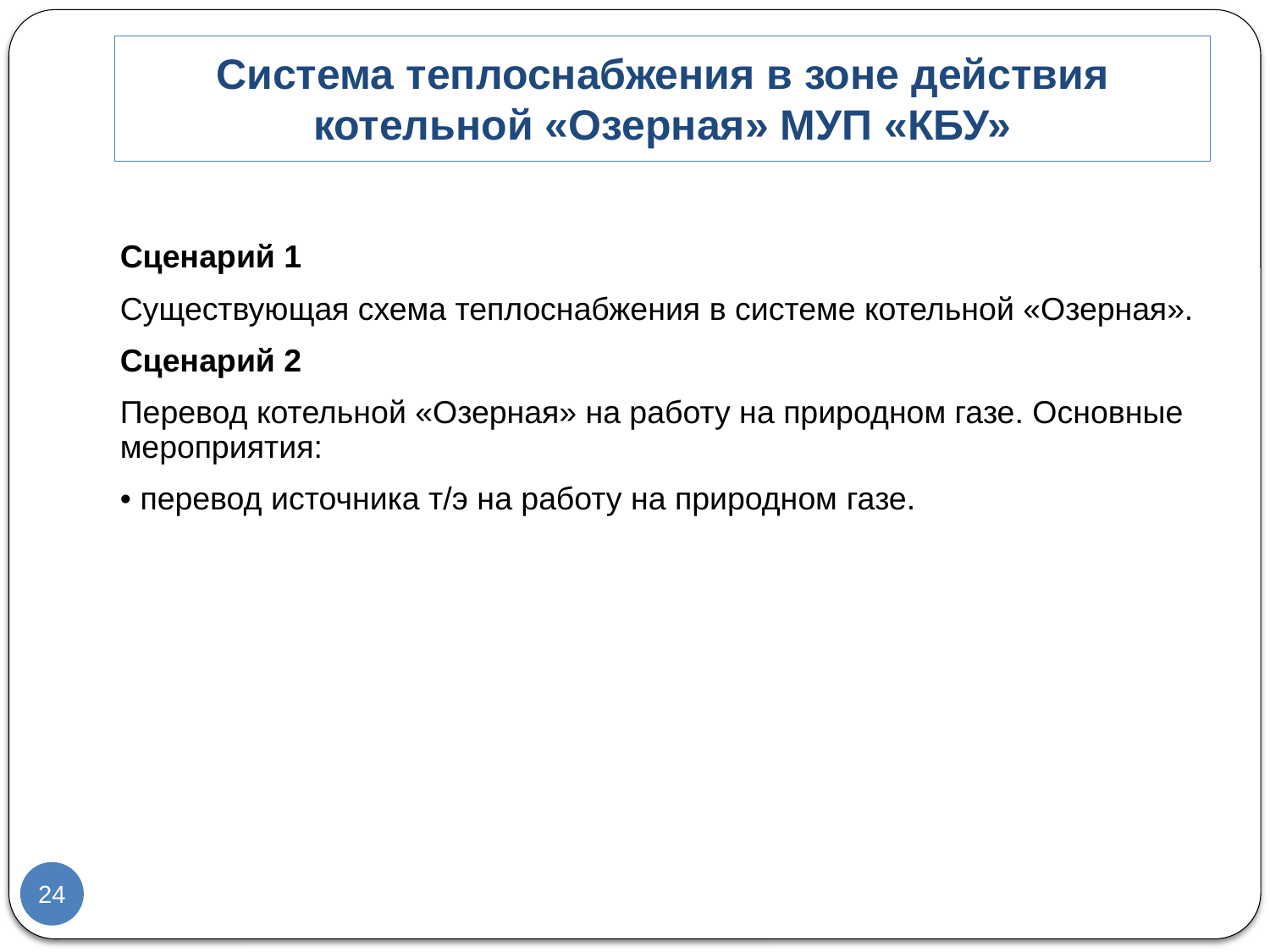

Система теплоснабжения в зоне действия котельной «Озерная» МУП «КБУ»
Сценарий 1
Существующая схема теплоснабжения в системе котельной «Озерная».
Сценарий 2
Перевод котельной «Озерная» на работу на природном газе. Основные мероприятия:
• перевод источника т/э на работу на природном газе.
24